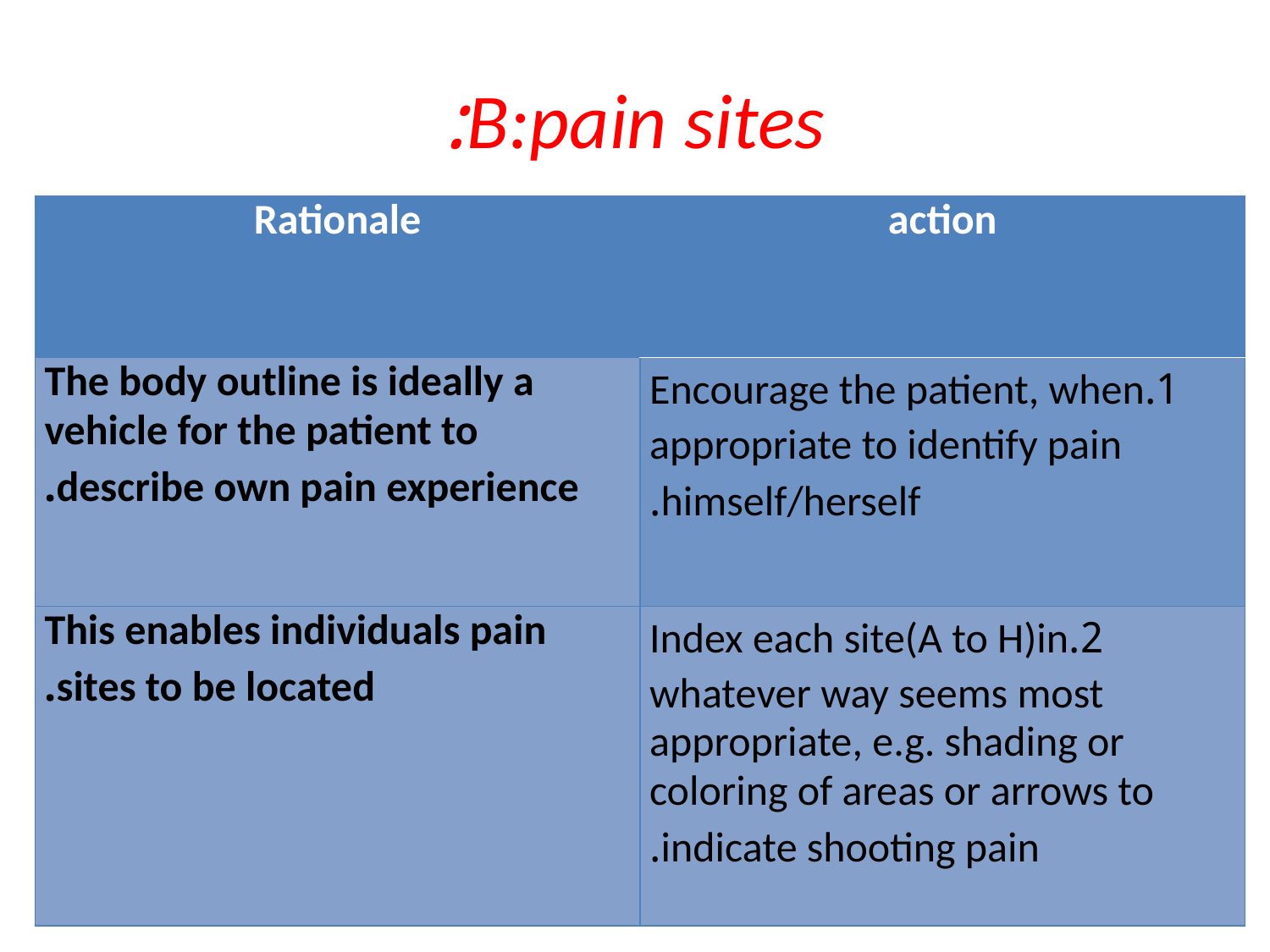

# B:pain sites:
| Rationale | action |
| --- | --- |
| The body outline is ideally a vehicle for the patient to describe own pain experience. | 1.Encourage the patient, when appropriate to identify pain himself/herself. |
| This enables individuals pain sites to be located. | 2.Index each site(A to H)in whatever way seems most appropriate, e.g. shading or coloring of areas or arrows to indicate shooting pain. |